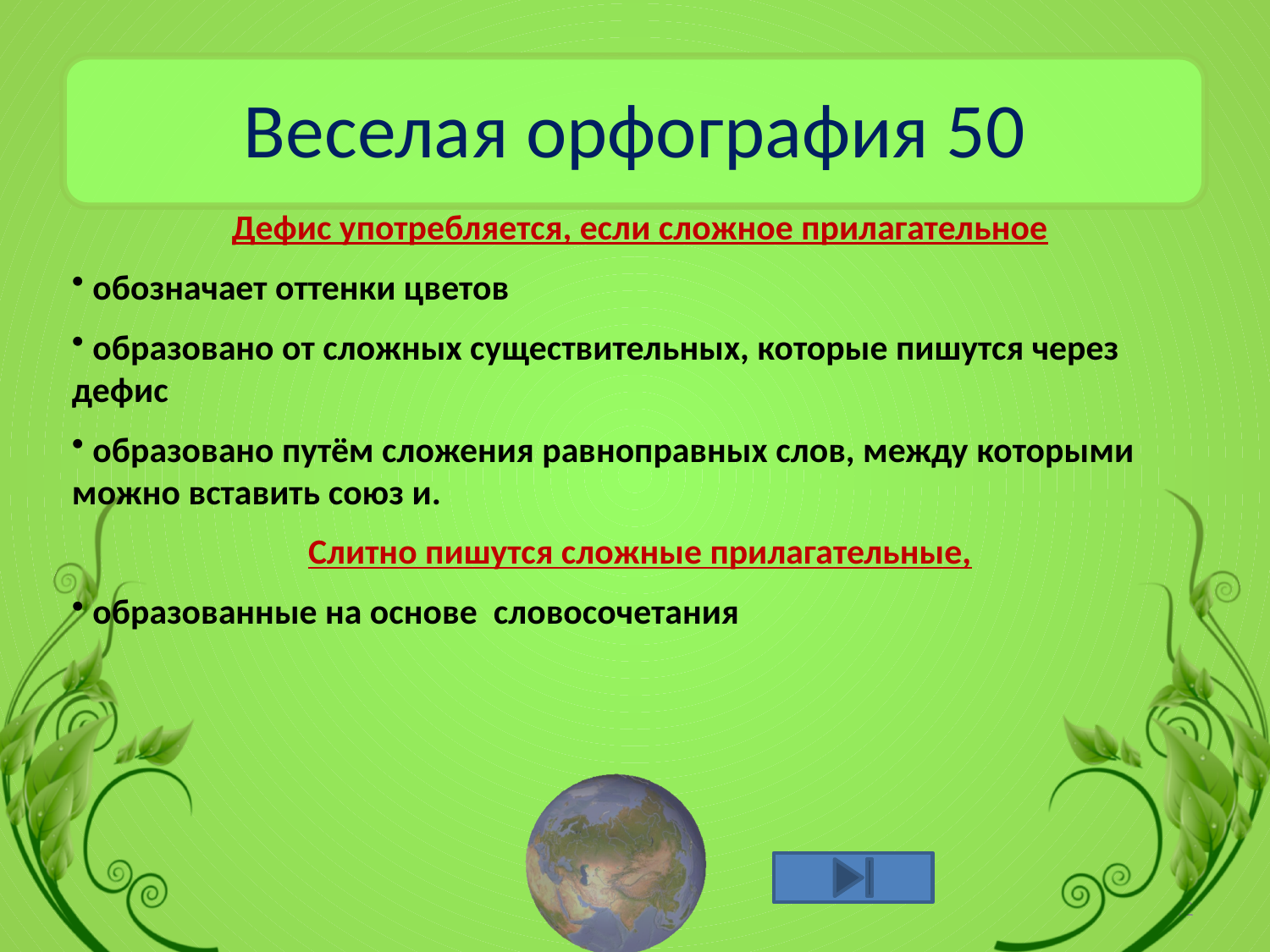

# Веселая орфография 50
Дефис употребляется, если сложное прилагательное
 обозначает оттенки цветов
 образовано от сложных существительных, которые пишутся через дефис
 образовано путём сложения равноправных слов, между которыми можно вставить союз и.
Слитно пишутся сложные прилагательные,
 образованные на основе  словосочетания

42